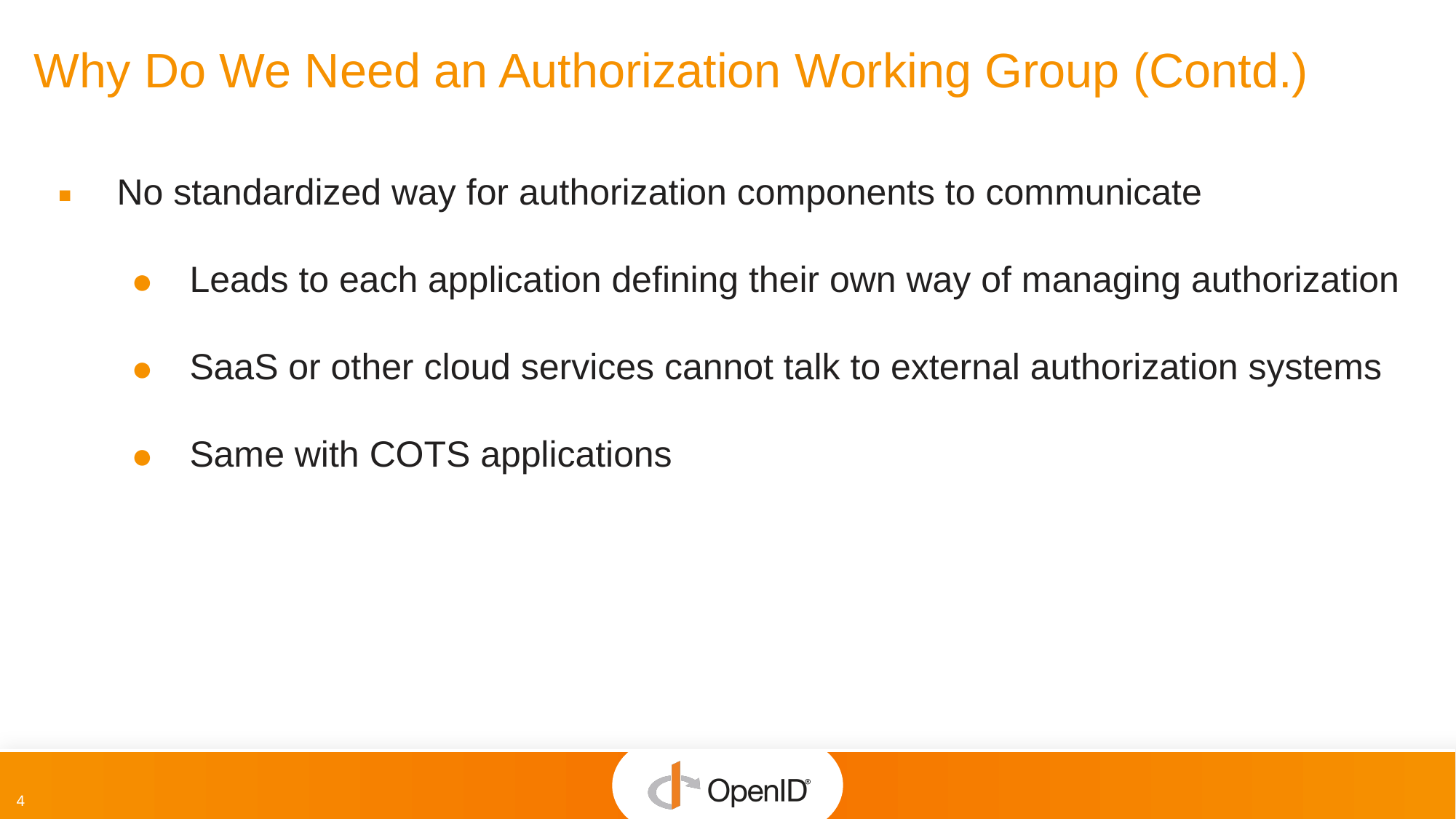

# Why Do We Need an Authorization Working Group (Contd.)
No standardized way for authorization components to communicate
Leads to each application defining their own way of managing authorization
SaaS or other cloud services cannot talk to external authorization systems
Same with COTS applications